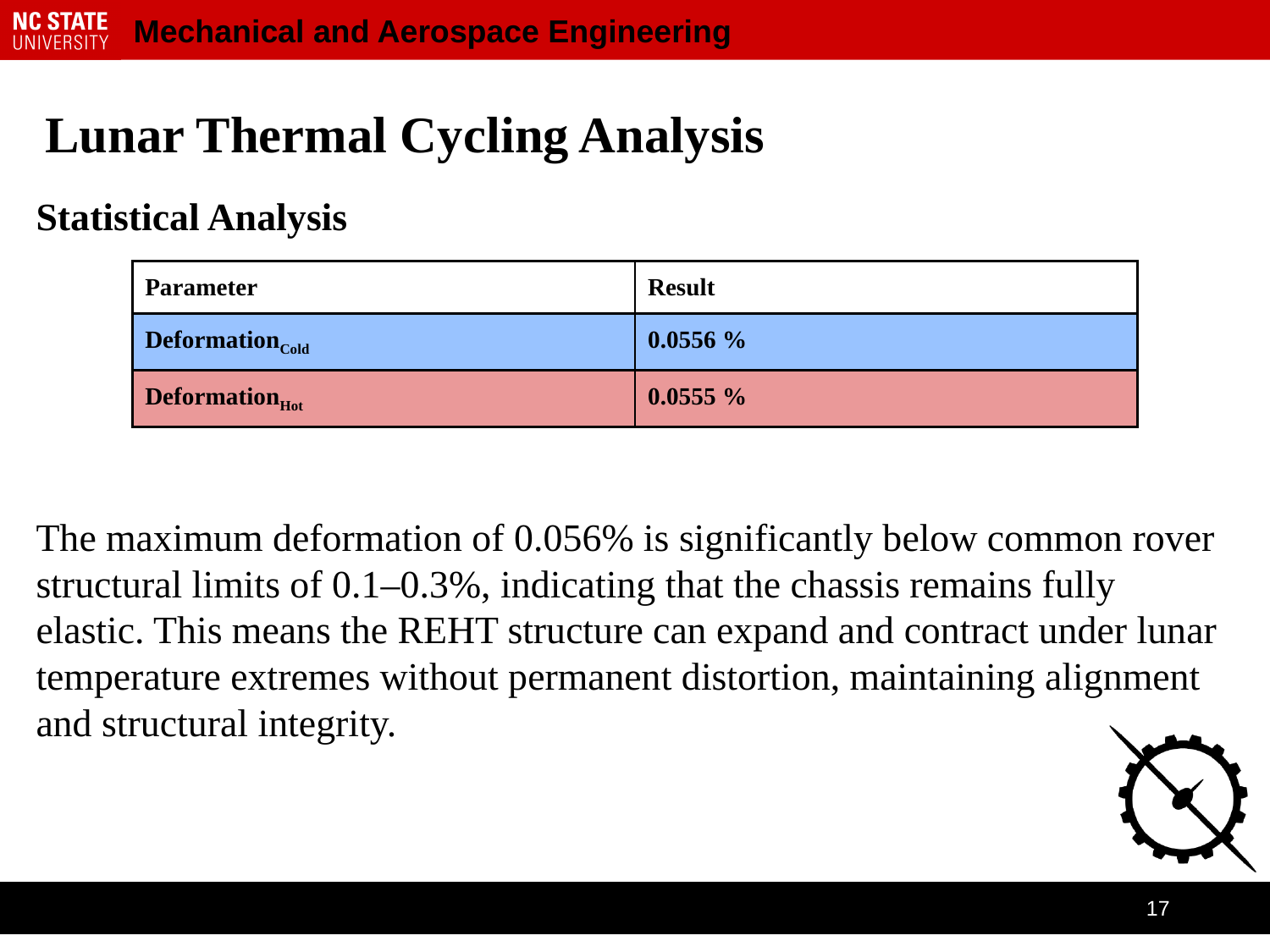

# Lunar Thermal Cycling Analysis
Statistical Analysis

The maximum deformation of 0.056% is significantly below common rover structural limits of 0.1–0.3%, indicating that the chassis remains fully elastic. This means the REHT structure can expand and contract under lunar temperature extremes without permanent distortion, maintaining alignment and structural integrity.

| Parameter | Result |
| --- | --- |
| DeformationCold | 0.0556 % |
| DeformationHot | 0.0555 % |
17